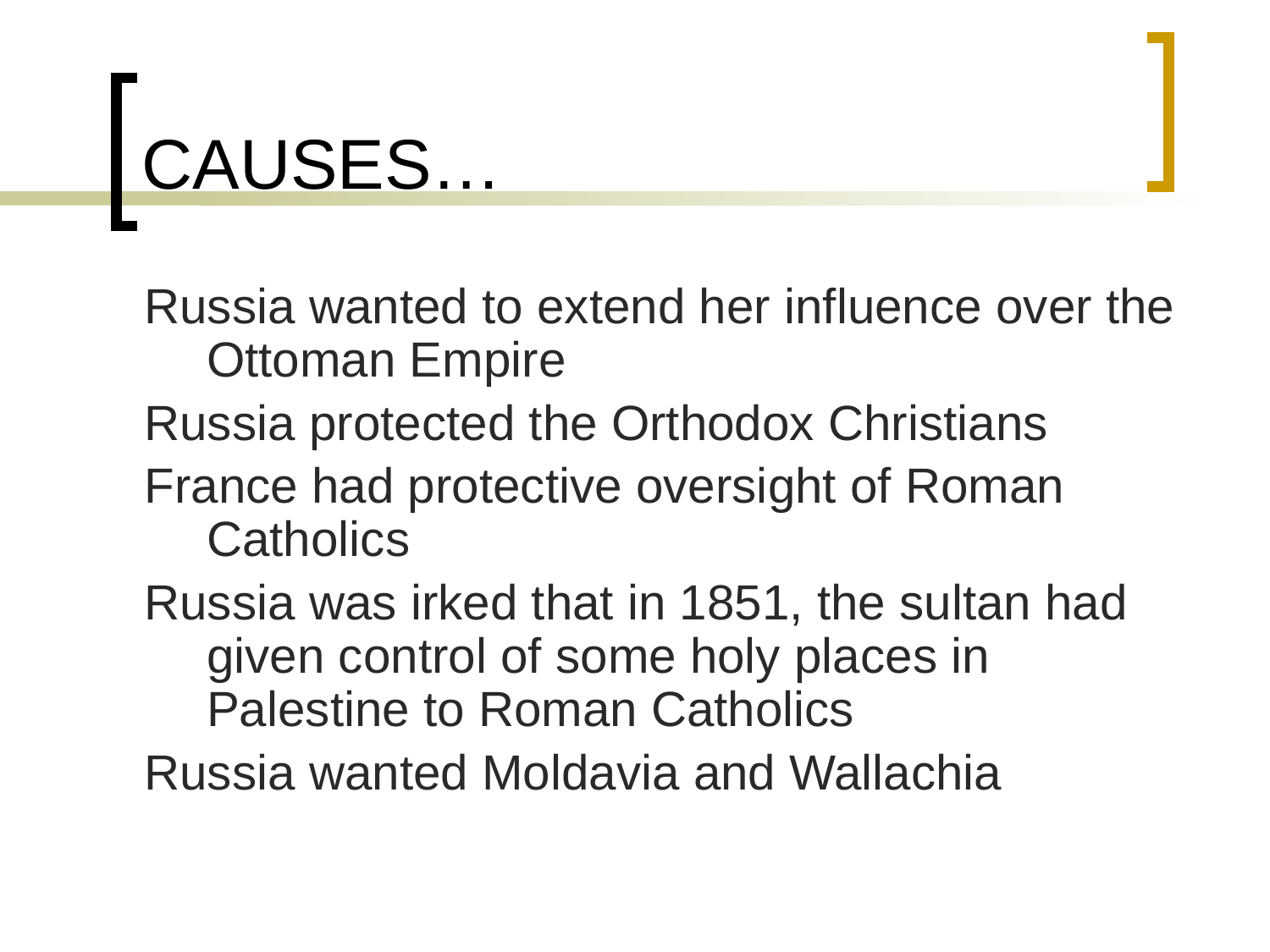

# CAUSES…
Russia wanted to extend her influence over the Ottoman Empire
Russia protected the Orthodox Christians
France had protective oversight of Roman Catholics
Russia was irked that in 1851, the sultan had given control of some holy places in Palestine to Roman Catholics
Russia wanted Moldavia and Wallachia